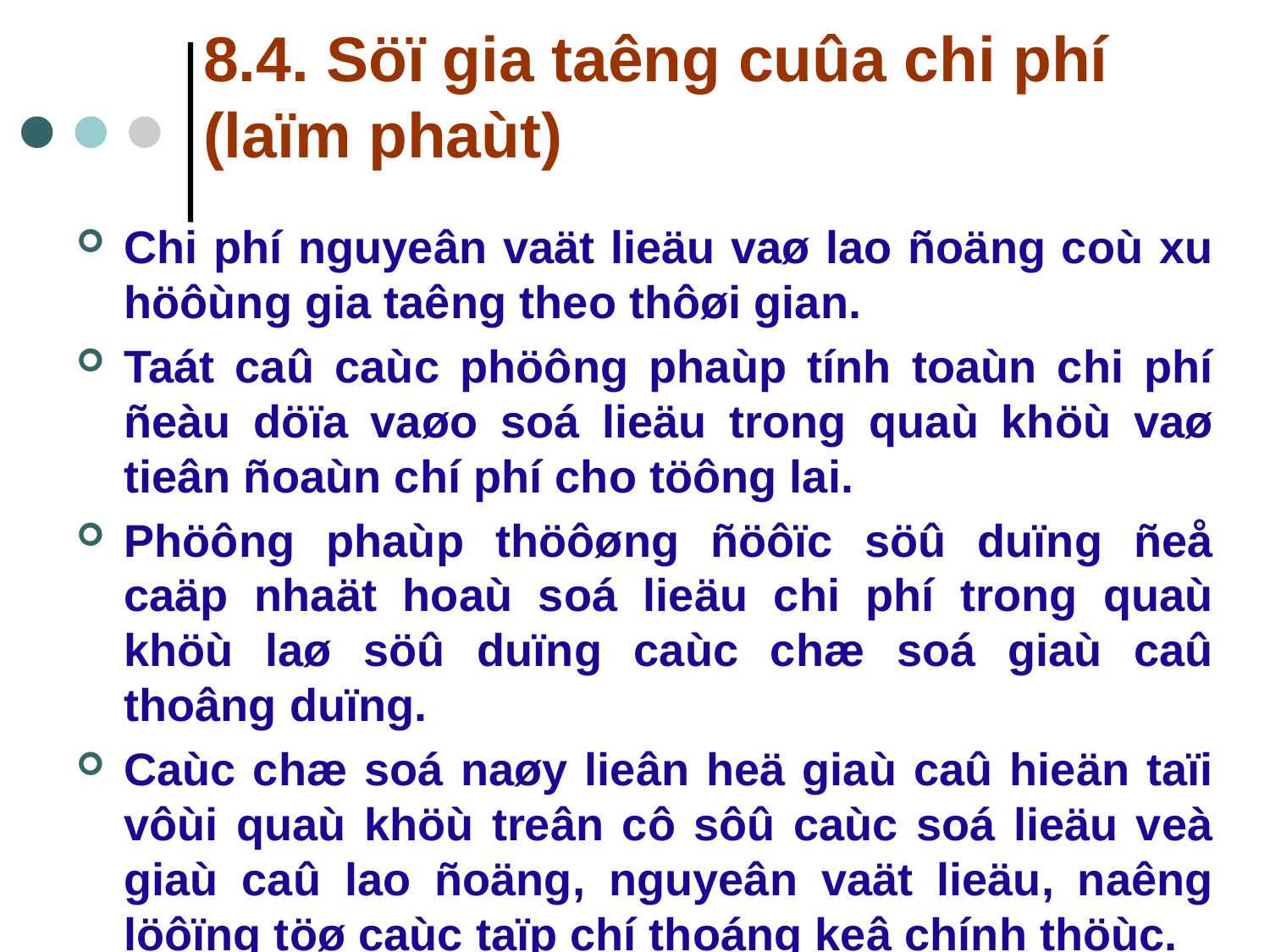

# 8.4. Söï gia taêng cuûa chi phí (laïm phaùt)
Chi phí nguyeân vaät lieäu vaø lao ñoäng coù xu höôùng gia taêng theo thôøi gian.
Taát caû caùc phöông phaùp tính toaùn chi phí ñeàu döïa vaøo soá lieäu trong quaù khöù vaø tieân ñoaùn chí phí cho töông lai.
Phöông phaùp thöôøng ñöôïc söû duïng ñeå caäp nhaät hoaù soá lieäu chi phí trong quaù khöù laø söû duïng caùc chæ soá giaù caû thoâng duïng.
Caùc chæ soá naøy lieân heä giaù caû hieän taïi vôùi quaù khöù treân cô sôû caùc soá lieäu veà giaù caû lao ñoäng, nguyeân vaät lieäu, naêng löôïng töø caùc taïp chí thoáng keâ chính thöùc.